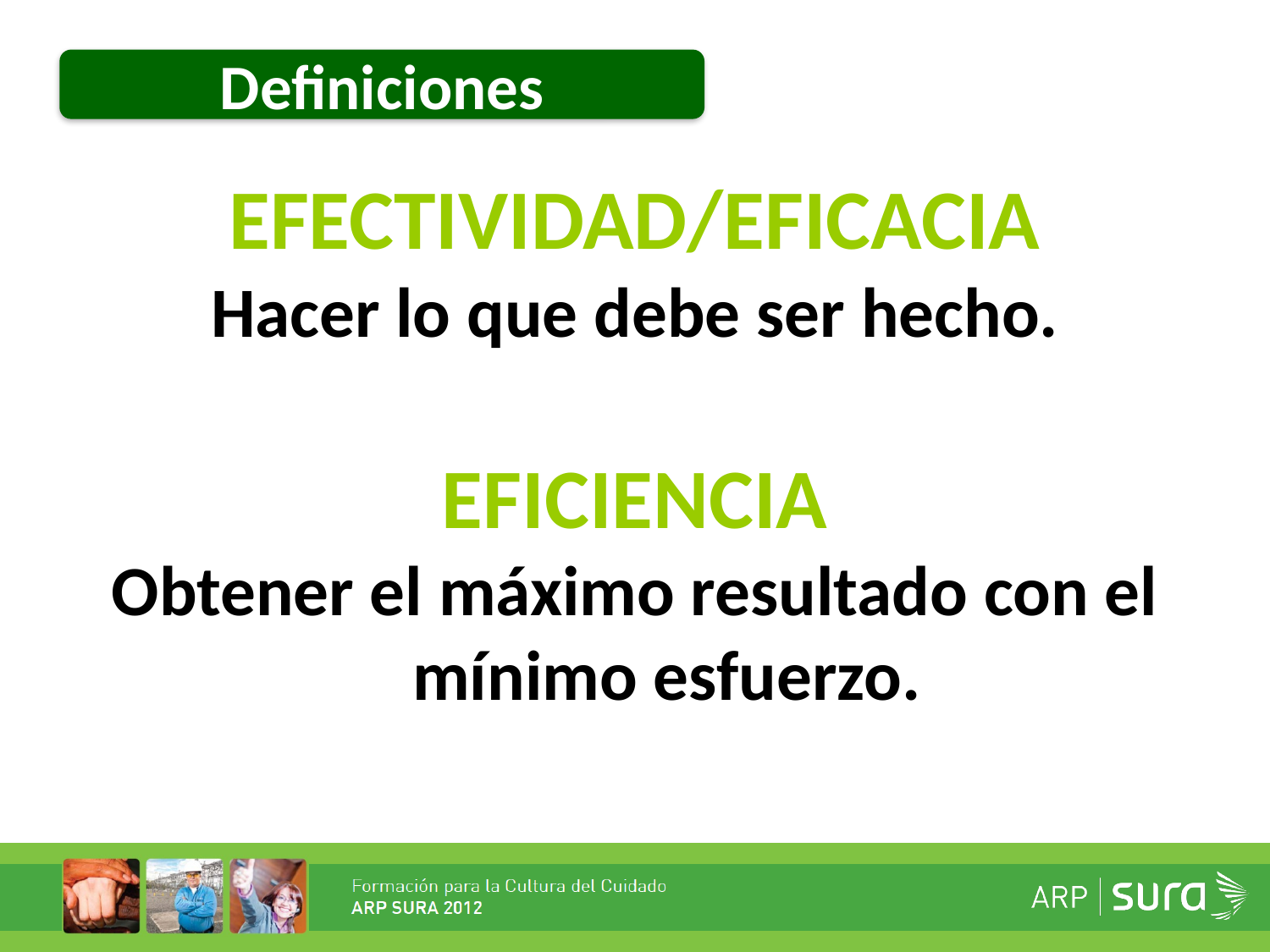

Definiciones
EFECTIVIDAD/EFICACIA
Hacer lo que debe ser hecho.

EFICIENCIA
Obtener el máximo resultado con el mínimo esfuerzo.